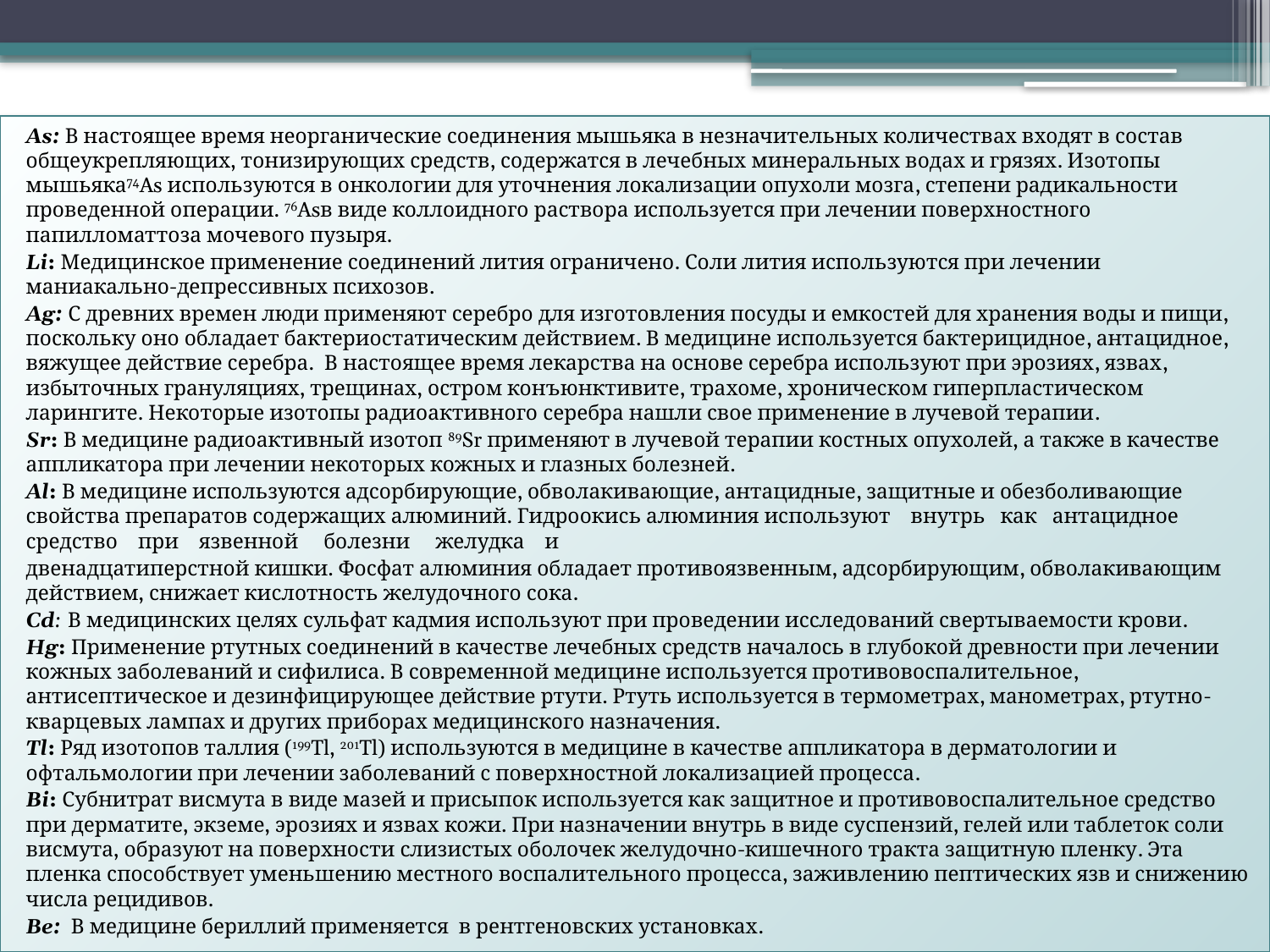

As: В настоящее время неорганические соединения мышьяка в незначительных количествах входят в состав общеукрепляющих, тонизирующих средств, содержатся в лечебных минеральных водах и грязях. Изотопы мышьяка74As используются в онкологии для уточнения локализации опухоли мозга, степени радикальности проведенной операции. 76Asв виде коллоидного раствора используется при лечении поверхностного папилломаттоза мочевого пузыря.
Li: Медицинское применение соединений лития ограничено. Соли лития используются при лечении маниакально-депрессивных психозов.
Ag: С древних времен люди применяют серебро для изготовления посуды и емкостей для хранения воды и пищи, поскольку оно обладает бактериостатическим действием. В медицине используется бактерицидное, антацидное, вяжущее действие серебра.  В настоящее время лекарства на основе серебра используют при эрозиях, язвах, избыточных грануляциях, трещинах, остром конъюнктивите, трахоме, хроническом гиперпластическом ларингите. Некоторые изотопы радиоактивного серебра нашли свое применение в лучевой терапии.
Sr: В медицине радиоактивный изотоп 89Sr применяют в лучевой терапии костных опухолей, а также в качестве аппликатора при лечении некоторых кожных и глазных болезней.
Al: В медицине используются адсорбирующие, обволакивающие, антацидные, защитные и обезболивающие свойства препаратов содержащих алюминий. Гидроокись алюминия используют    внутрь   как   антацидное    средство    при    язвенной     болезни     желудка    и
двенадцатиперстной кишки. Фосфат алюминия обладает противоязвенным, адсорбирующим, обволакивающим действием, снижает кислотность желудочного сока.
Cd: В медицинских целях сульфат кадмия используют при проведении исследований свертываемости крови.
Hg: Применение ртутных соединений в качестве лечебных средств началось в глубокой древности при лечении кожных заболеваний и сифилиса. В современной медицине используется противовоспалительное, антисептическое и дезинфицирующее действие ртути. Ртуть используется в термометрах, манометрах, ртутно-кварцевых лампах и других приборах медицинского назначения.
Tl: Ряд изотопов таллия (199Тl, 201Тl) используются в медицине в качестве аппликатора в дерматологии и офтальмологии при лечении заболеваний с поверхностной локализацией процесса.
Bi: Субнитрат висмута в виде мазей и присыпок используется как защитное и противовоспалительное средство при дерматите, экземе, эрозиях и язвах кожи. При назначении внутрь в виде суспензий, гелей или таблеток соли висмута, образуют на поверхности слизистых оболочек желудочно-кишечного тракта защитную пленку. Эта пленка способствует уменьшению местного воспалительного процесса, заживлению пептических язв и снижению числа рецидивов.
Be:  В медицине бериллий применяется  в рентгеновских установках.